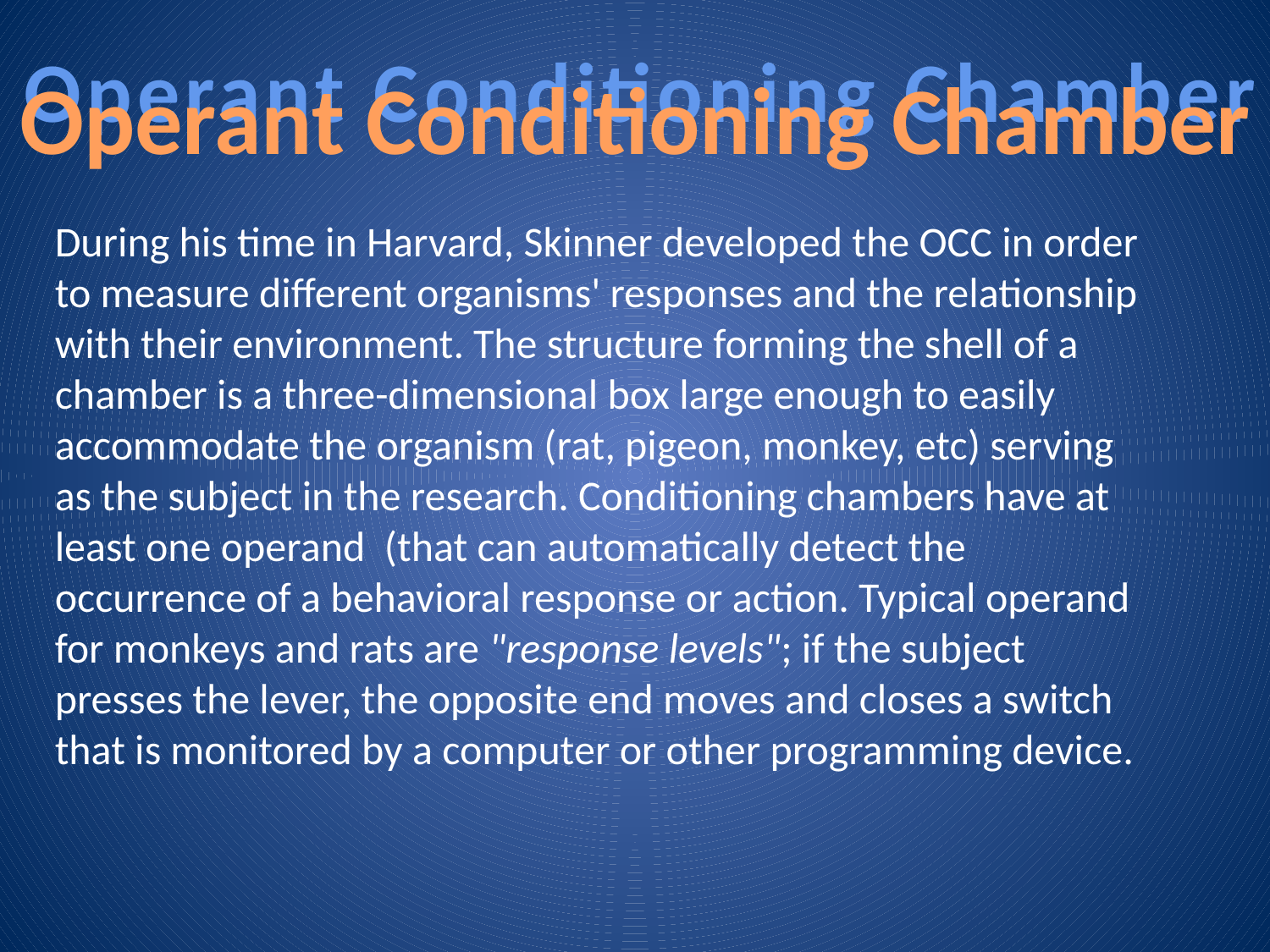

Operant Conditioning Chamber
Operant Conditioning Chamber
During his time in Harvard, Skinner developed the OCC in order to measure different organisms' responses and the relationship with their environment. The structure forming the shell of a chamber is a three-dimensional box large enough to easily accommodate the organism (rat, pigeon, monkey, etc) serving as the subject in the research. Conditioning chambers have at least one operand  (that can automatically detect the occurrence of a behavioral response or action. Typical operand for monkeys and rats are "response levels"; if the subject presses the lever, the opposite end moves and closes a switch that is monitored by a computer or other programming device.